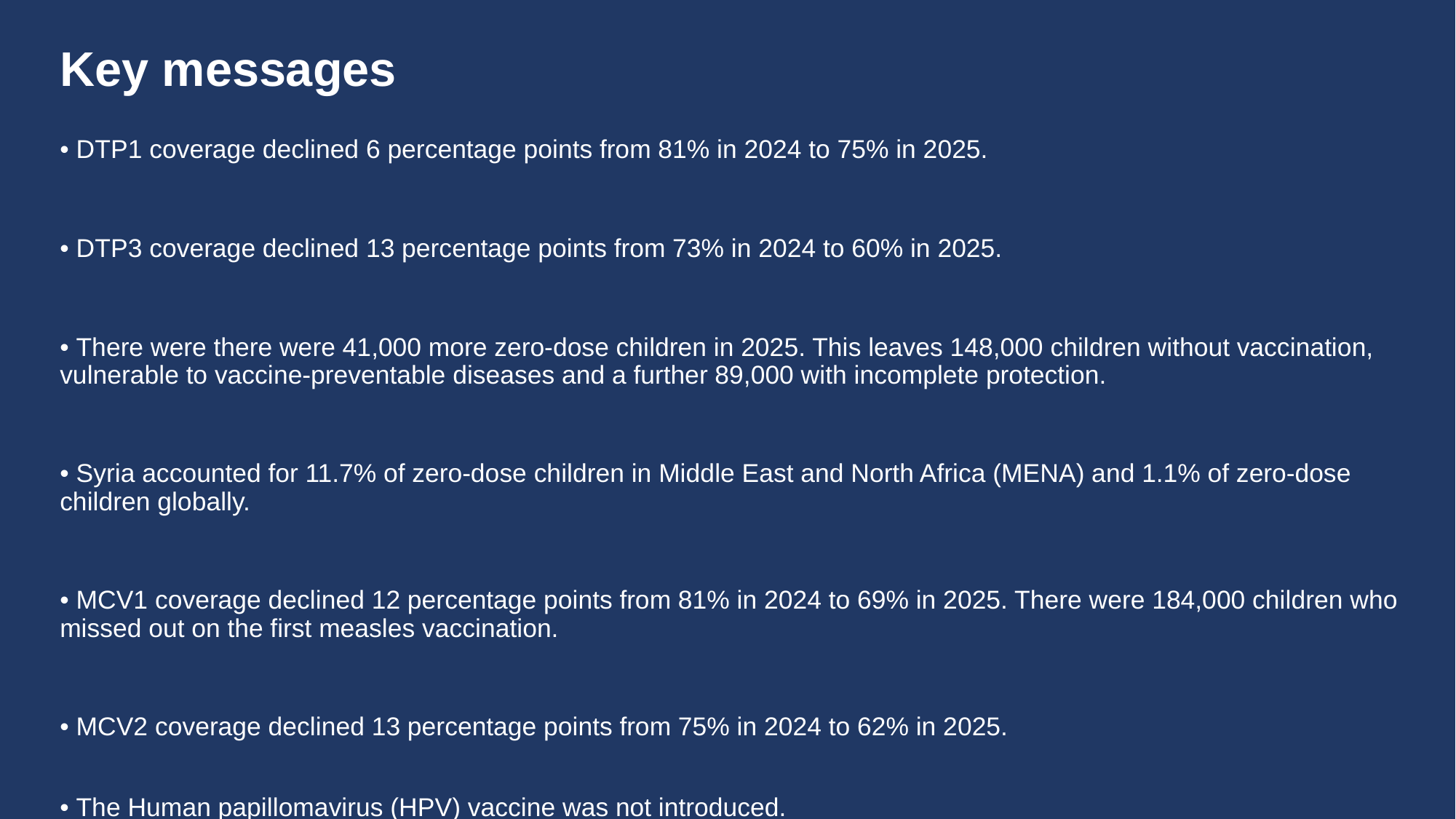

# Key messages
• DTP1 coverage declined 6 percentage points from 81% in 2024 to 75% in 2025.

• DTP3 coverage declined 13 percentage points from 73% in 2024 to 60% in 2025.

• There were there were 41,000 more zero-dose children in 2025. This leaves 148,000 children without vaccination, vulnerable to vaccine-preventable diseases and a further 89,000 with incomplete protection.

• Syria accounted for 11.7% of zero-dose children in Middle East and North Africa (MENA) and 1.1% of zero-dose children globally.

• MCV1 coverage declined 12 percentage points from 81% in 2024 to 69% in 2025. There were 184,000 children who missed out on the first measles vaccination.

• MCV2 coverage declined 13 percentage points from 75% in 2024 to 62% in 2025.

• The Human papillomavirus (HPV) vaccine was not introduced.